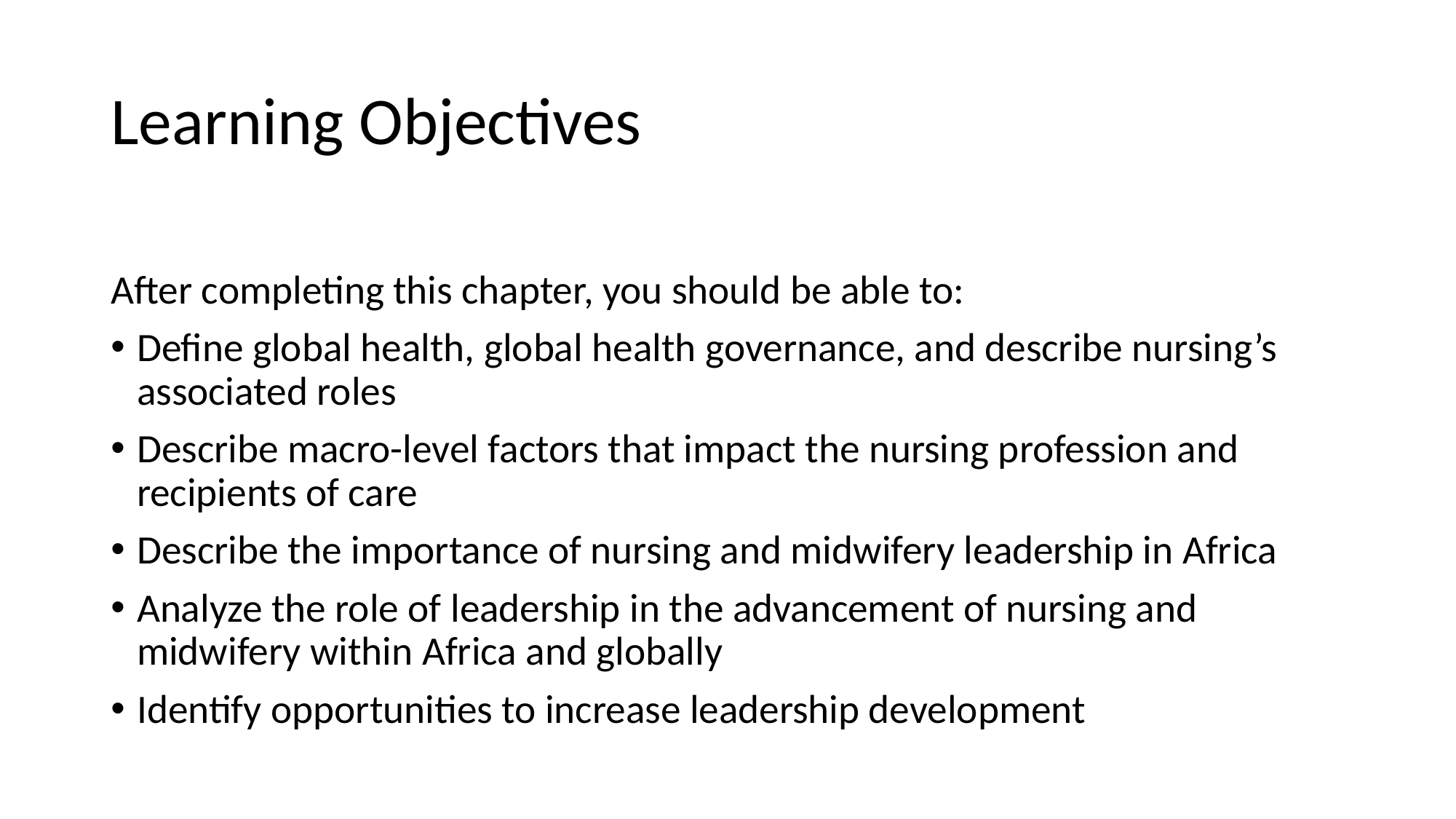

# Learning Objectives

After completing this chapter, you should be able to:
Define global health, global health governance, and describe nursing’s associated roles
Describe macro-level factors that impact the nursing profession and recipients of care
Describe the importance of nursing and midwifery leadership in Africa
Analyze the role of leadership in the advancement of nursing and midwifery within Africa and globally
Identify opportunities to increase leadership development